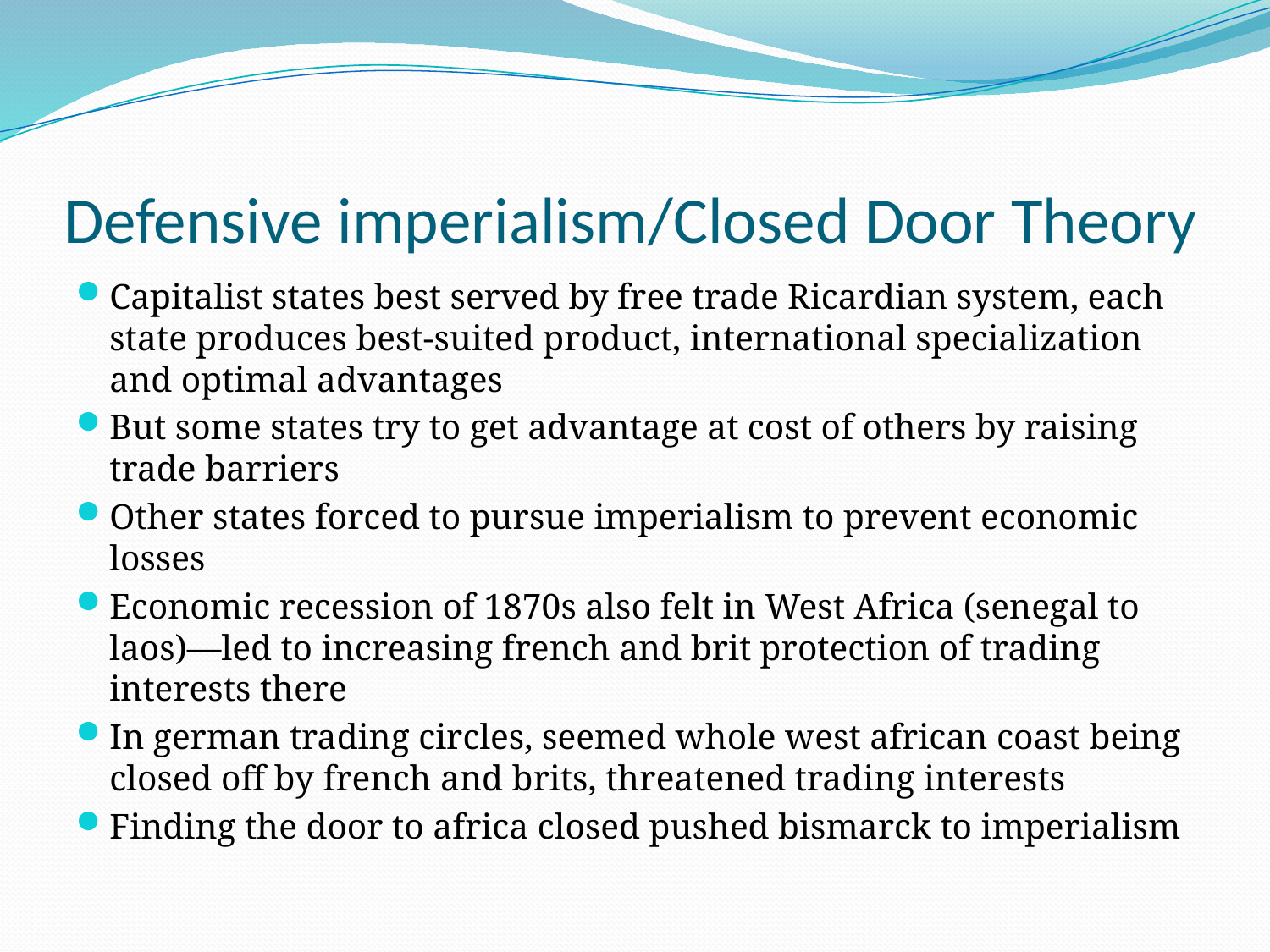

# Defensive imperialism/Closed Door Theory
Capitalist states best served by free trade Ricardian system, each state produces best-suited product, international specialization and optimal advantages
But some states try to get advantage at cost of others by raising trade barriers
Other states forced to pursue imperialism to prevent economic losses
Economic recession of 1870s also felt in West Africa (senegal to laos)—led to increasing french and brit protection of trading interests there
In german trading circles, seemed whole west african coast being closed off by french and brits, threatened trading interests
Finding the door to africa closed pushed bismarck to imperialism